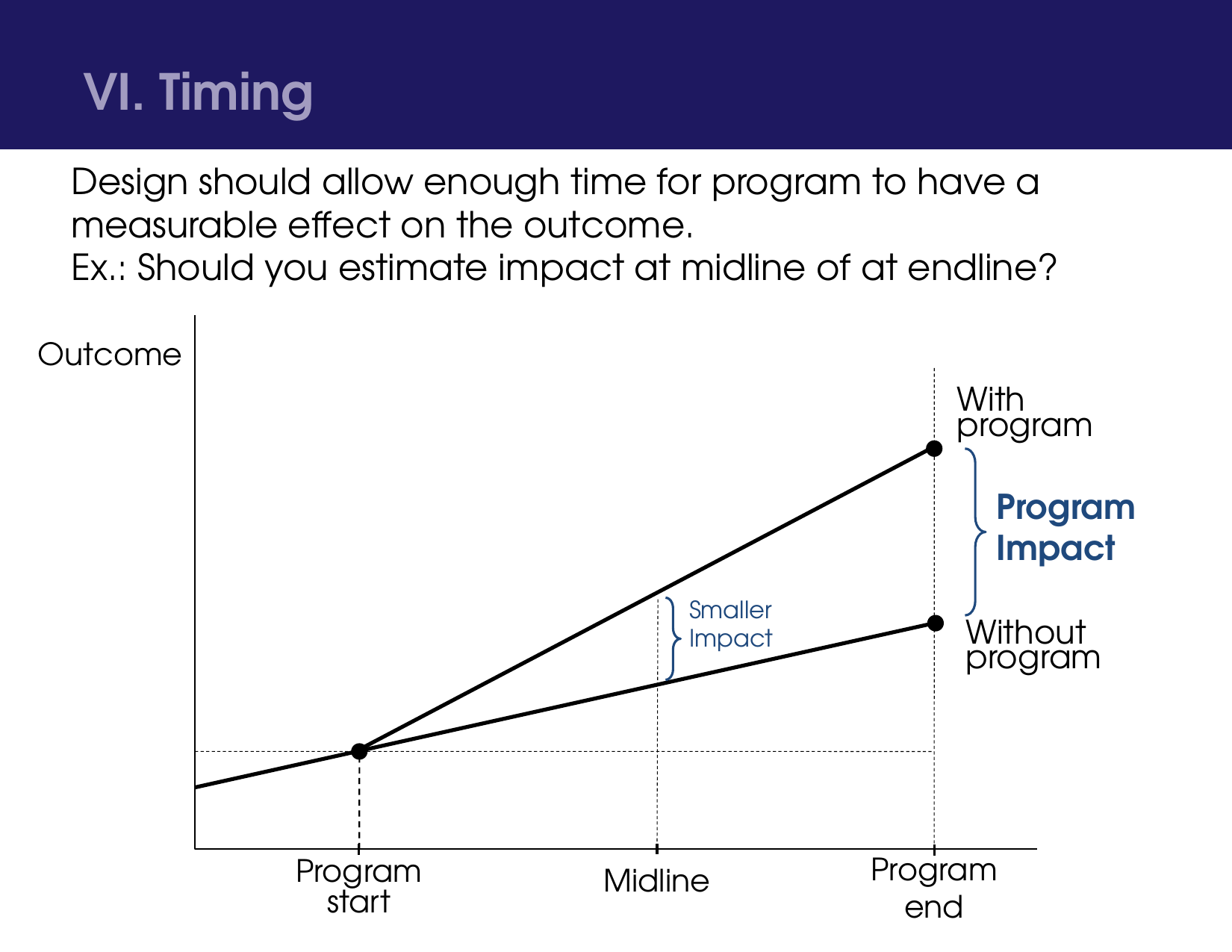

# VI. Timing
Design should allow enough time for program to have a measurable effect on the outcome.
Ex.: Should you estimate impact at midline of at endline?

Outcome

With
program

Program
Impact
Smaller
Impact

Without
program

Program end
Program
start
Midline